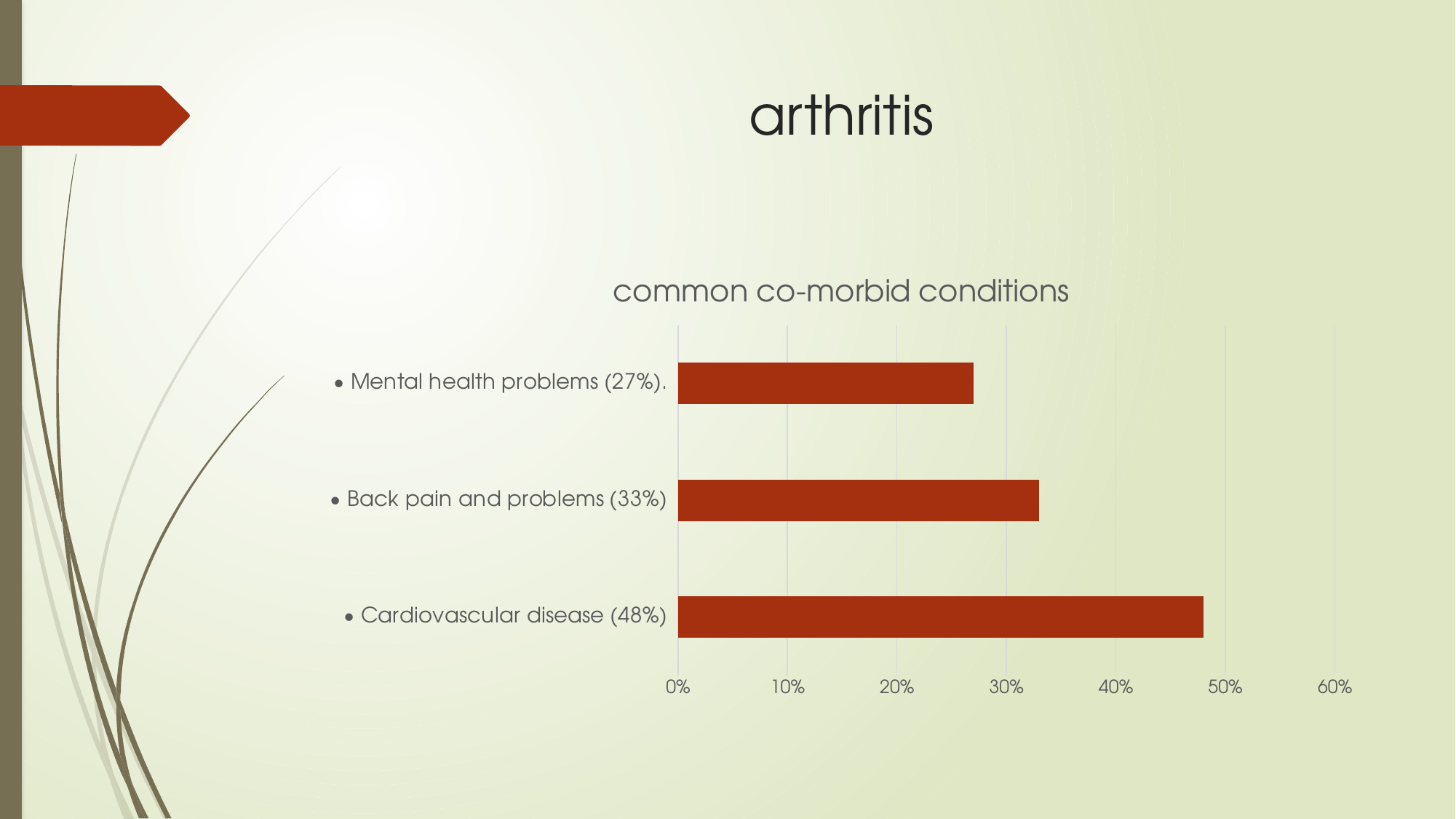

# arthritis

### Chart: common co-morbid conditions

| Category |  |
|---|---|
| • Cardiovascular disease (48%)  | 0.48 |
| • Back pain and problems (33%)  | 0.33 |
| • Mental health problems (27%).  | 0.27 |